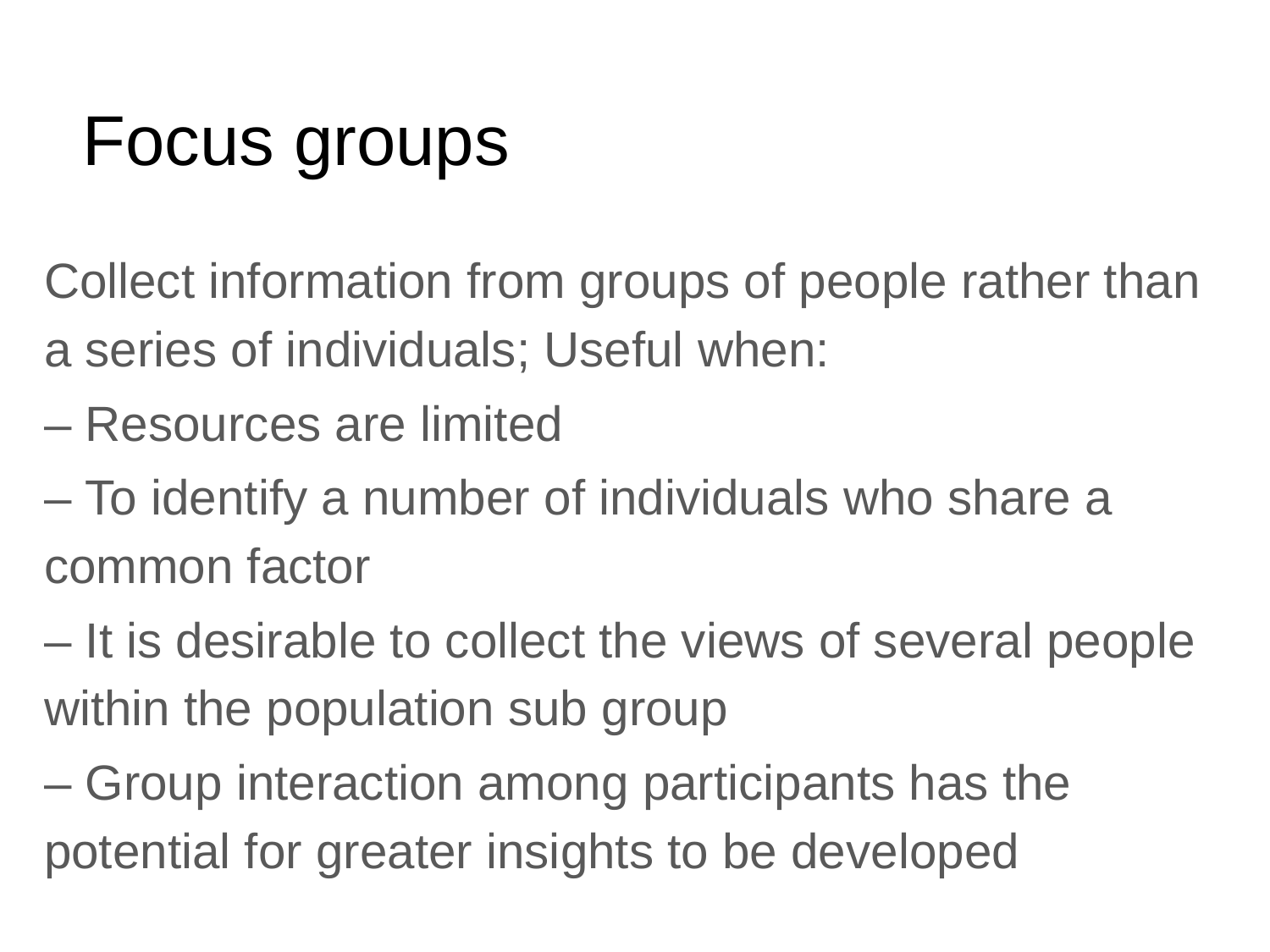

# Focus groups
Collect information from groups of people rather than a series of individuals; Useful when:
– Resources are limited
– To identify a number of individuals who share a common factor
– It is desirable to collect the views of several people within the population sub group
– Group interaction among participants has the potential for greater insights to be developed